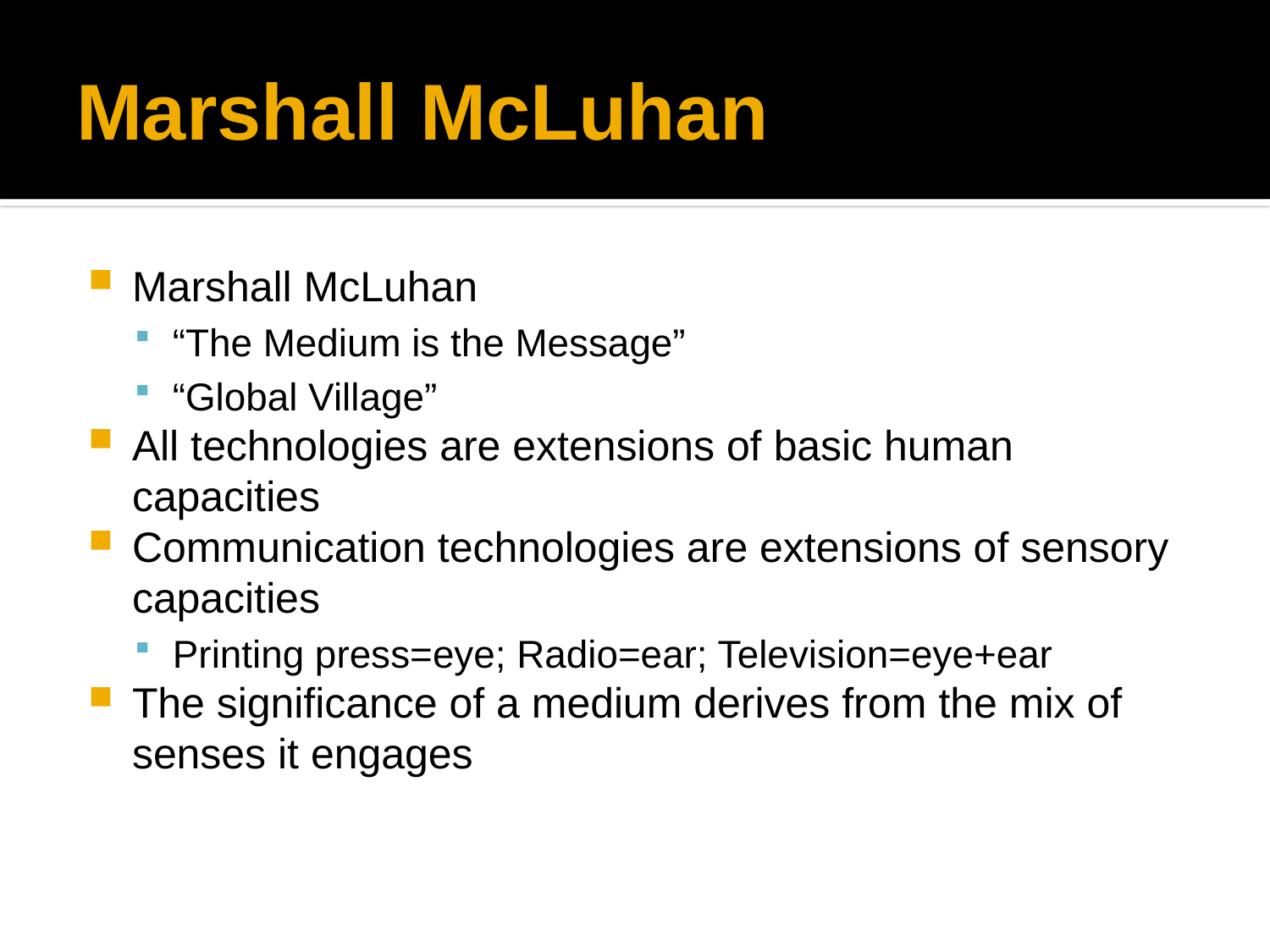

# Marshall McLuhan
Marshall McLuhan
“The Medium is the Message”
“Global Village”
All technologies are extensions of basic human capacities
Communication technologies are extensions of sensory capacities
Printing press=eye; Radio=ear; Television=eye+ear
The significance of a medium derives from the mix of senses it engages